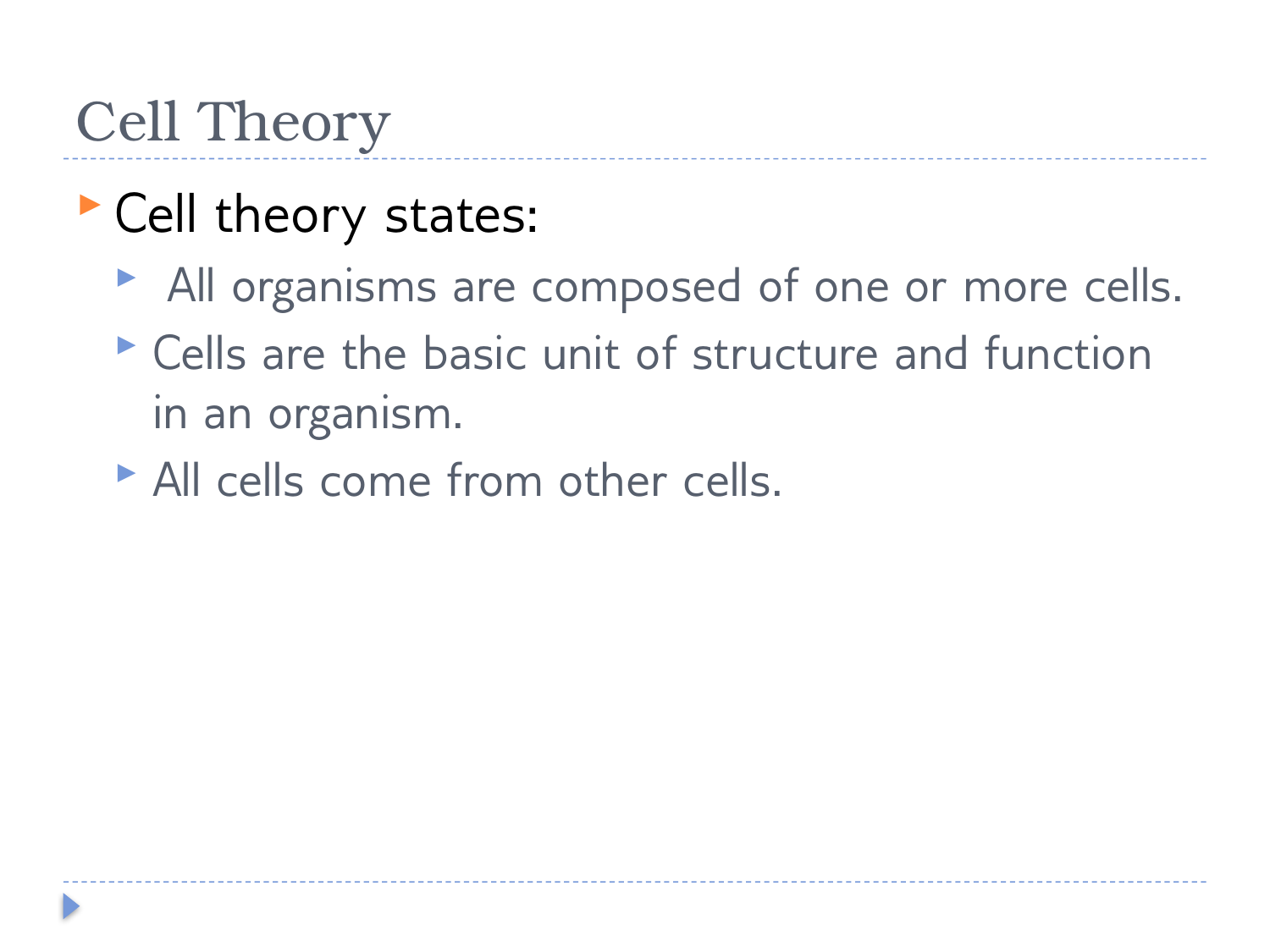

# Cell Theory
Cell theory states:
 All organisms are composed of one or more cells.
Cells are the basic unit of structure and function in an organism.
All cells come from other cells.